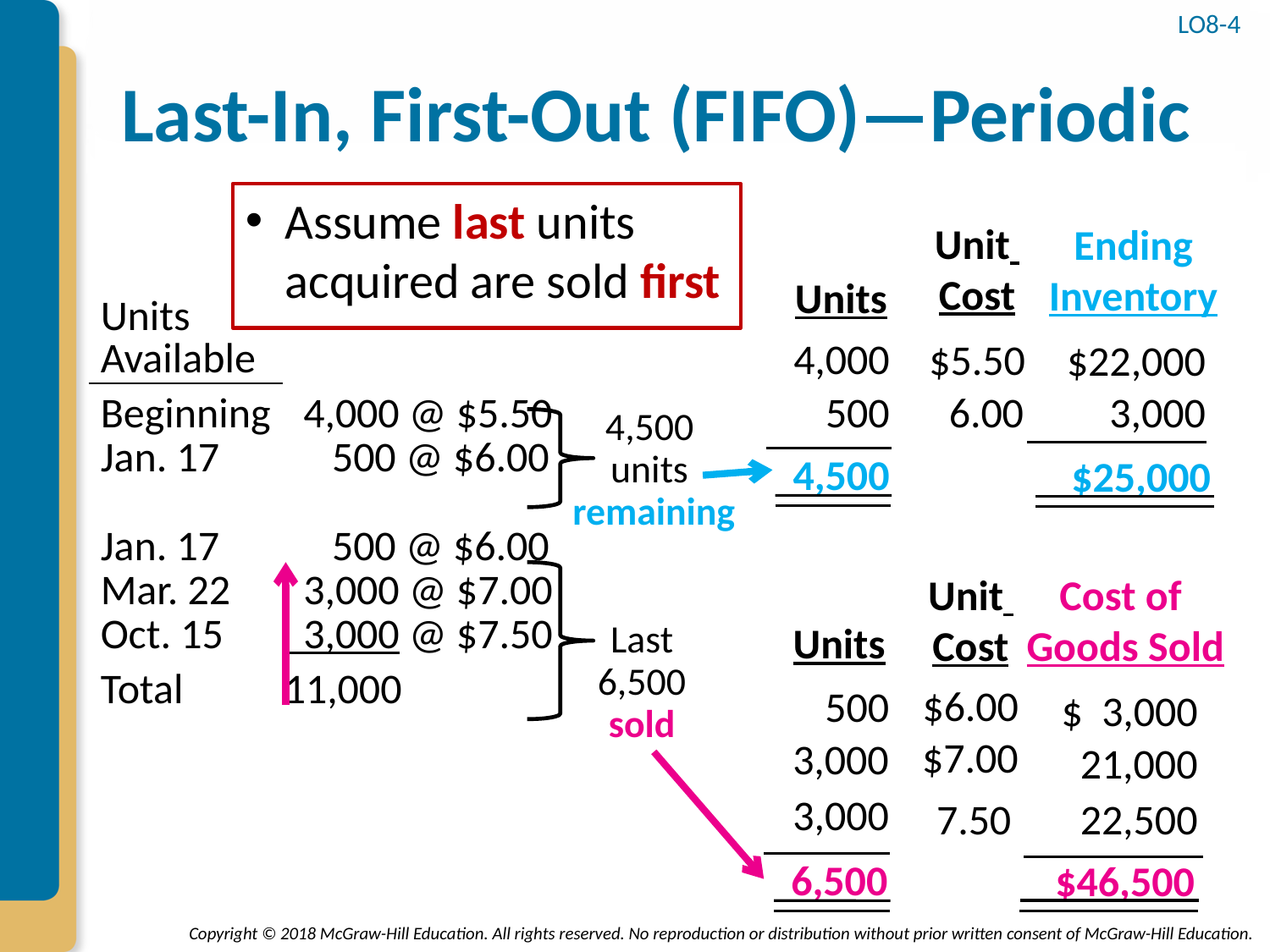

LO8-4
# Last-In, First-Out (FIFO)—Periodic
Assume last units acquired are sold first
Unit
Cost
Ending Inventory
Units
| Units Available |  |
| --- | --- |
| Beginning | 4,000 @ $5.50 |
| Jan. 17 | 500 @ $6.00 |
|  |  |
| Jan. 17 | 500 @ $6.00 |
| Mar. 22 | 3,000 @ $7.00 |
| Oct. 15 | 3,000 @ $7.50 |
| Total | 11,000 |
4,000
$5.50
$22,000
3,000
500
6.00
4,500
units
remaining

4,500
$25,000
Unit
Cost
Cost of
Goods Sold

Units
Last
6,500
sold
$6.00
500
$  3,000
$7.00
3,000
21,000
3,000
7.50
22,500
6,500
$46,500